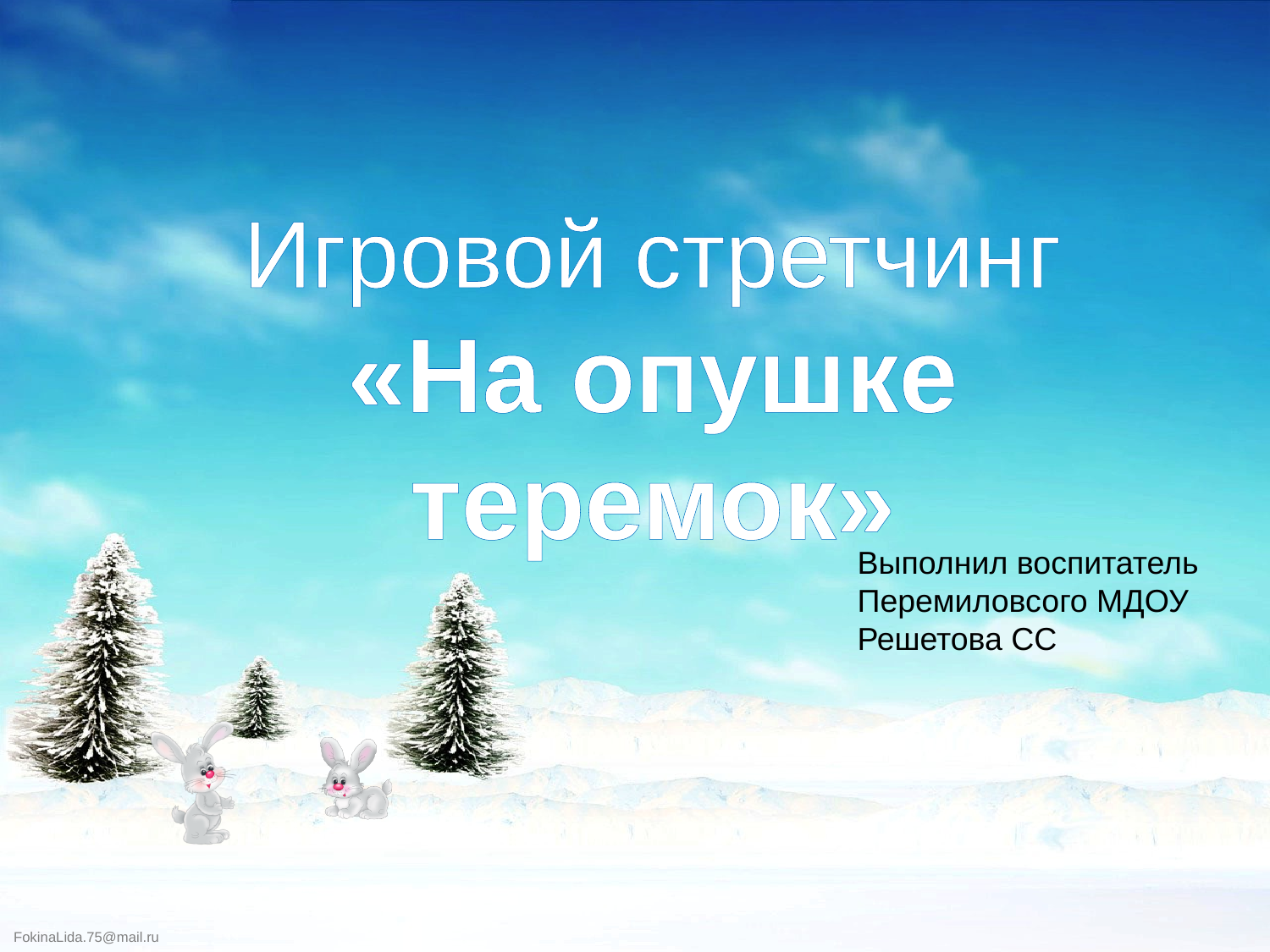

Игровой стретчинг
«На опушке теремок»
Выполнил воспитатель Перемиловсого МДОУ
Решетова СС